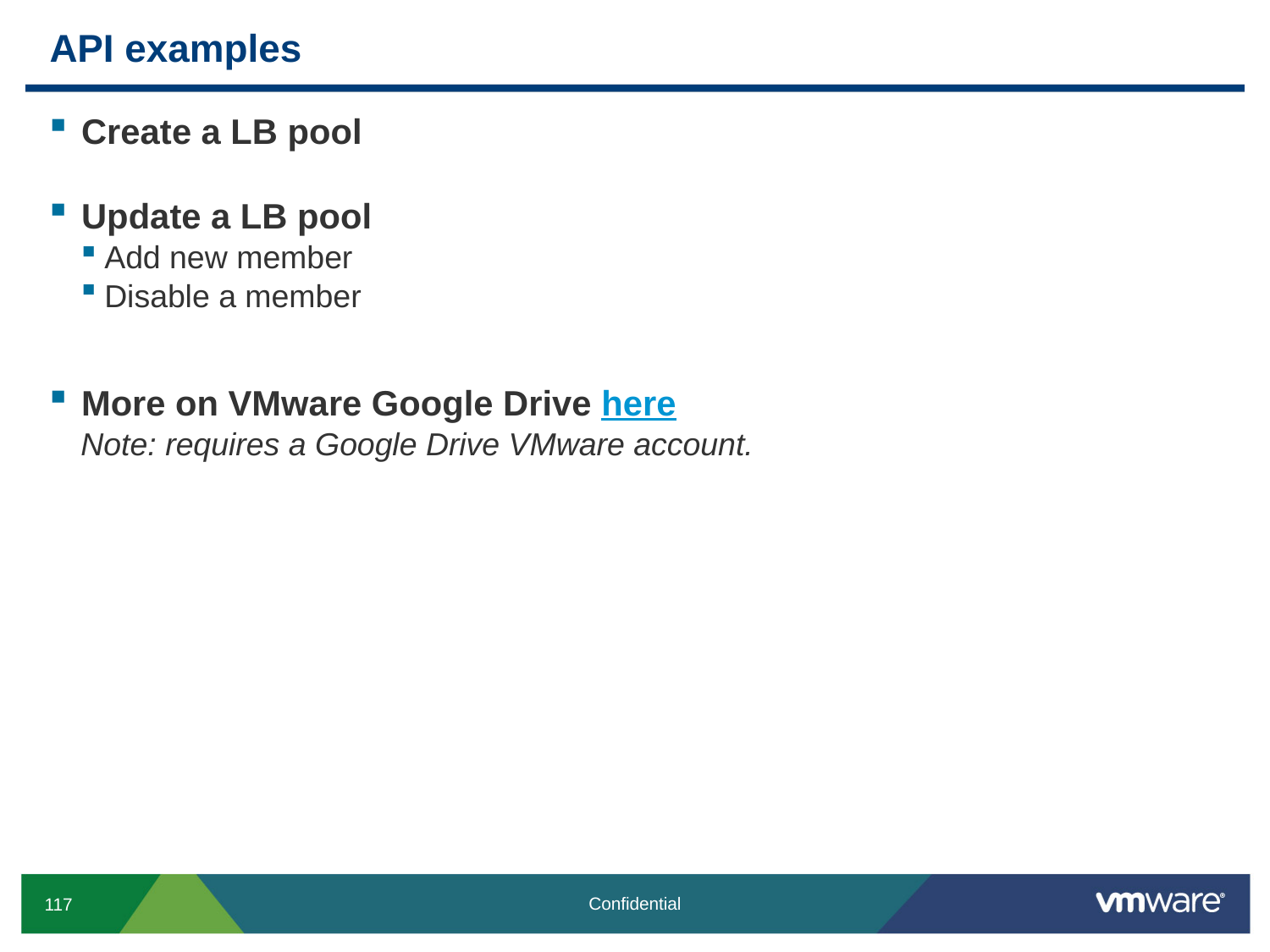

# API examples
Create a LB pool

Update a LB pool
Add new member
Disable a member

More on VMware Google Drive here
Note: requires a Google Drive VMware account.